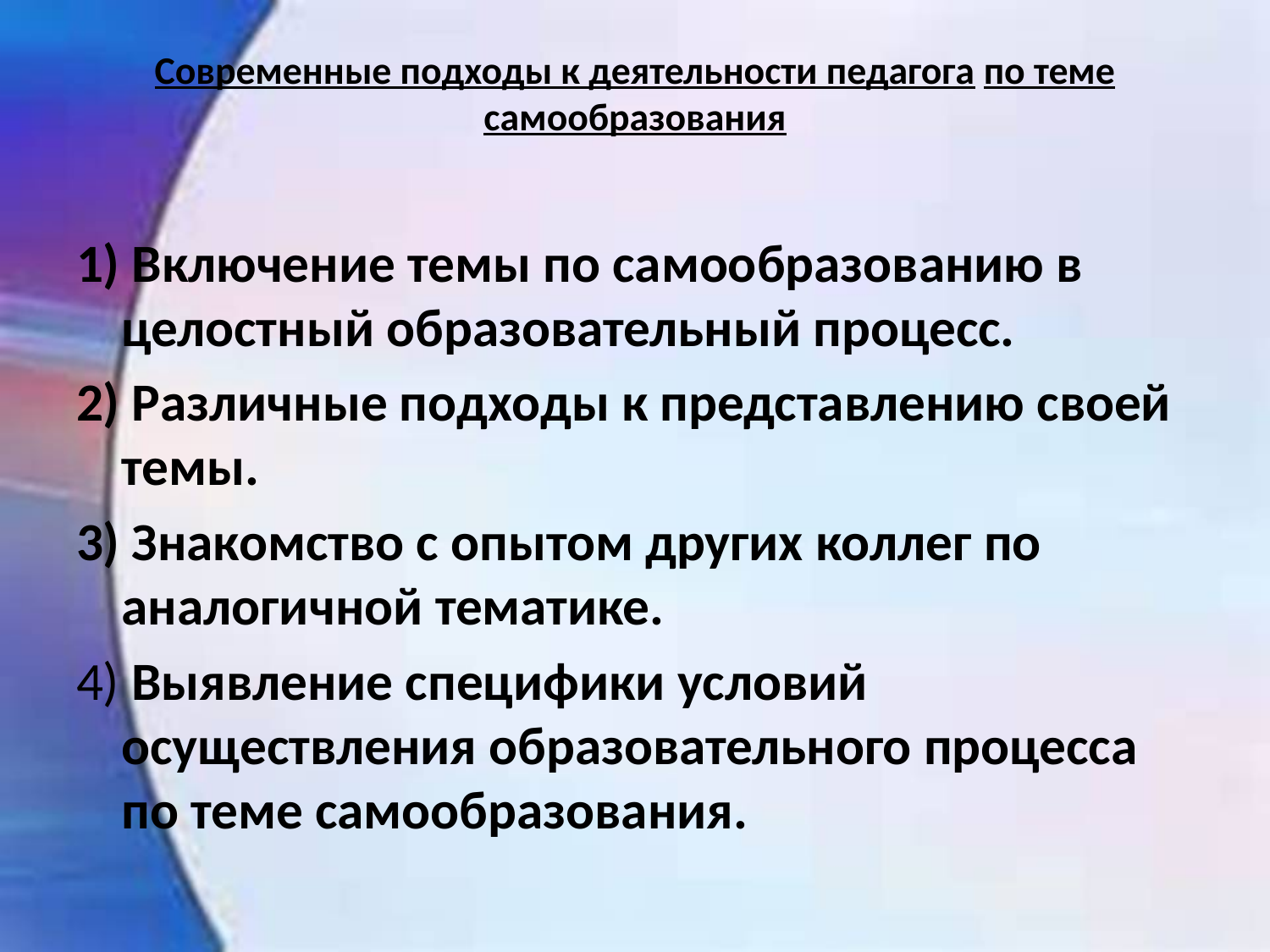

# Современные подходы к деятельности педагога по теме самообразования
1) Включение темы по самообразованию в целостный образовательный процесс.
2) Различные подходы к представлению своей темы.
3) Знакомство с опытом других коллег по аналогичной тематике.
4) Выявление специфики условий осуществления образовательного процесса по теме самообразования.